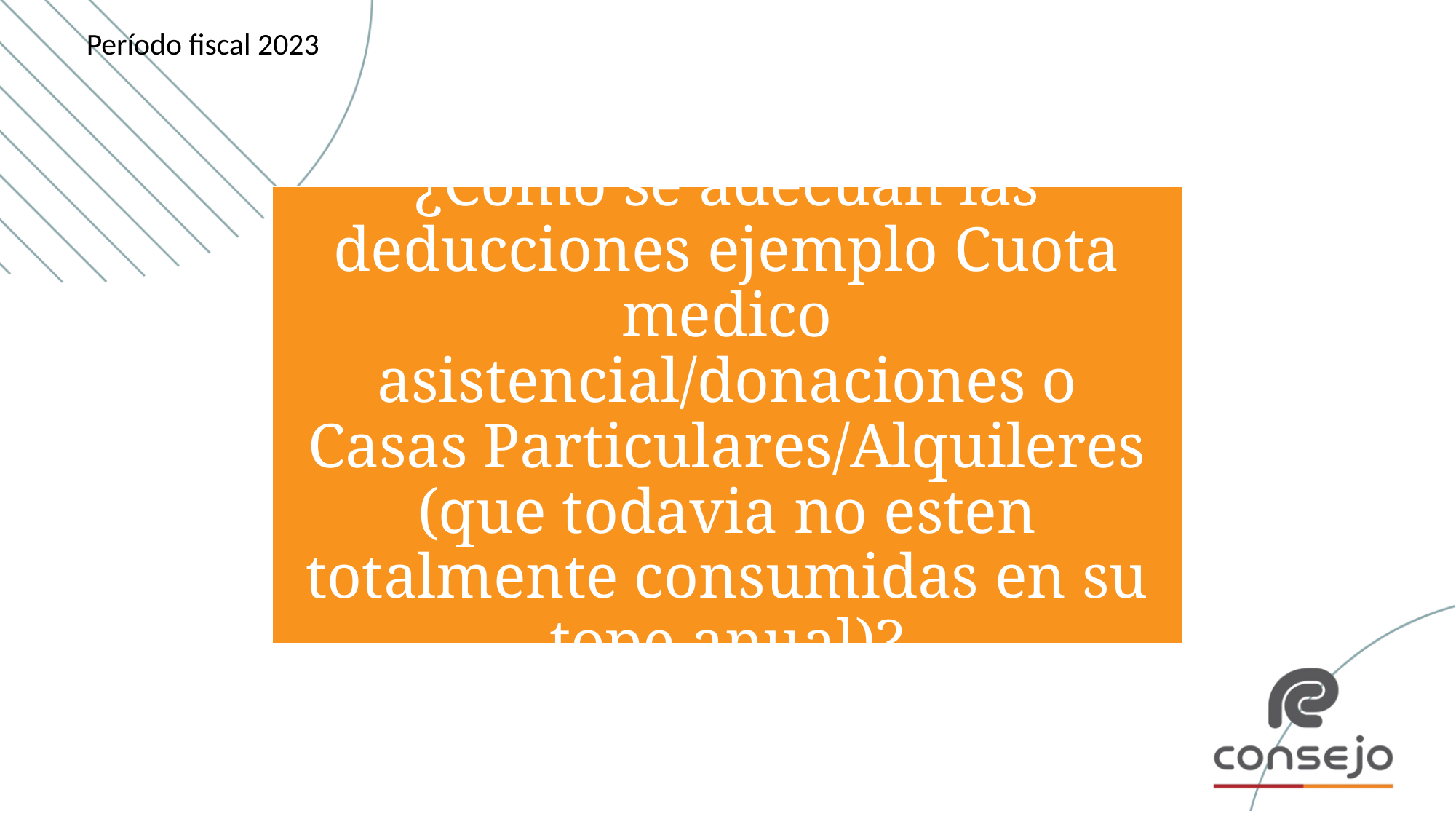

Período fiscal 2023
¿Cómo se adecuan las deducciones ejemplo Cuota medico asistencial/donaciones o Casas Particulares/Alquileres (que todavia no esten totalmente consumidas en su tope anual)?